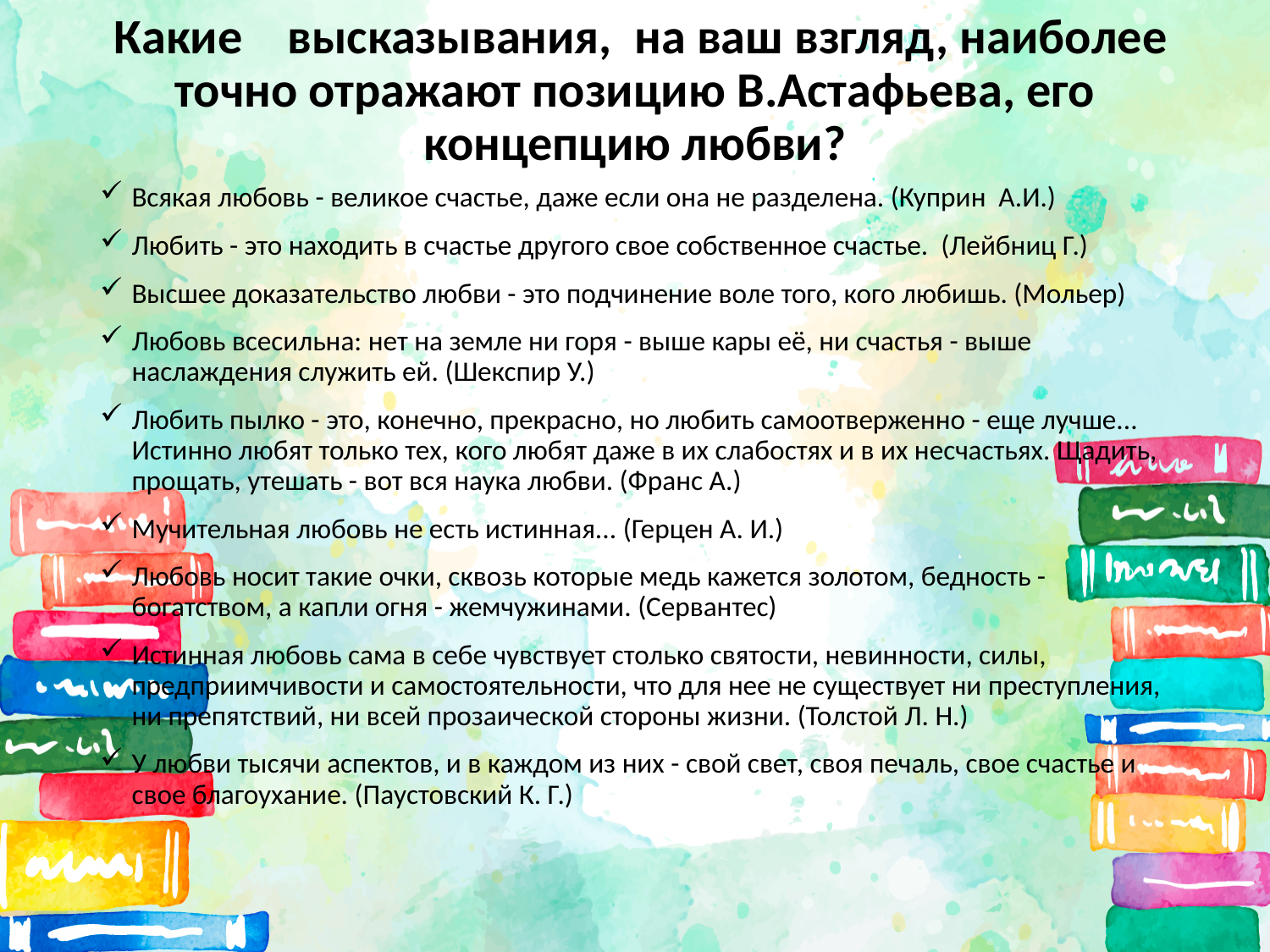

# Какие    высказывания,  на ваш взгляд, наиболее точно отражают позицию В.Астафьева, его концепцию любви?
Всякая любовь - великое счастье, даже если она не разделена. (Куприн  А.И.)
Любить - это находить в счастье другого свое собственное счастье.  (Лейбниц Г.)
Высшее доказательство любви - это подчинение воле того, кого любишь. (Мольер)
Любовь всесильна: нет на земле ни горя - выше кары её, ни счастья - выше наслаждения служить ей. (Шекспир У.)
Любить пылко - это, конечно, прекрасно, но любить самоотверженно - еще лучше... Истинно любят только тех, кого любят даже в их слабостях и в их несчастьях. Щадить, прощать, утешать - вот вся наука любви. (Франс А.)
Мучительная любовь не есть истинная... (Герцен А. И.)
Любовь носит такие очки, сквозь которые медь кажется золотом, бедность - богатством, а капли огня - жемчужинами. (Сервантес)
Истинная любовь сама в себе чувствует столько святости, невинности, силы, предприимчивости и самостоятельности, что для нее не существует ни преступления, ни препятствий, ни всей прозаической стороны жизни. (Толстой Л. Н.)
У любви тысячи аспектов, и в каждом из них - свой свет, своя печаль, свое счастье и свое благоухание. (Паустовский К. Г.)